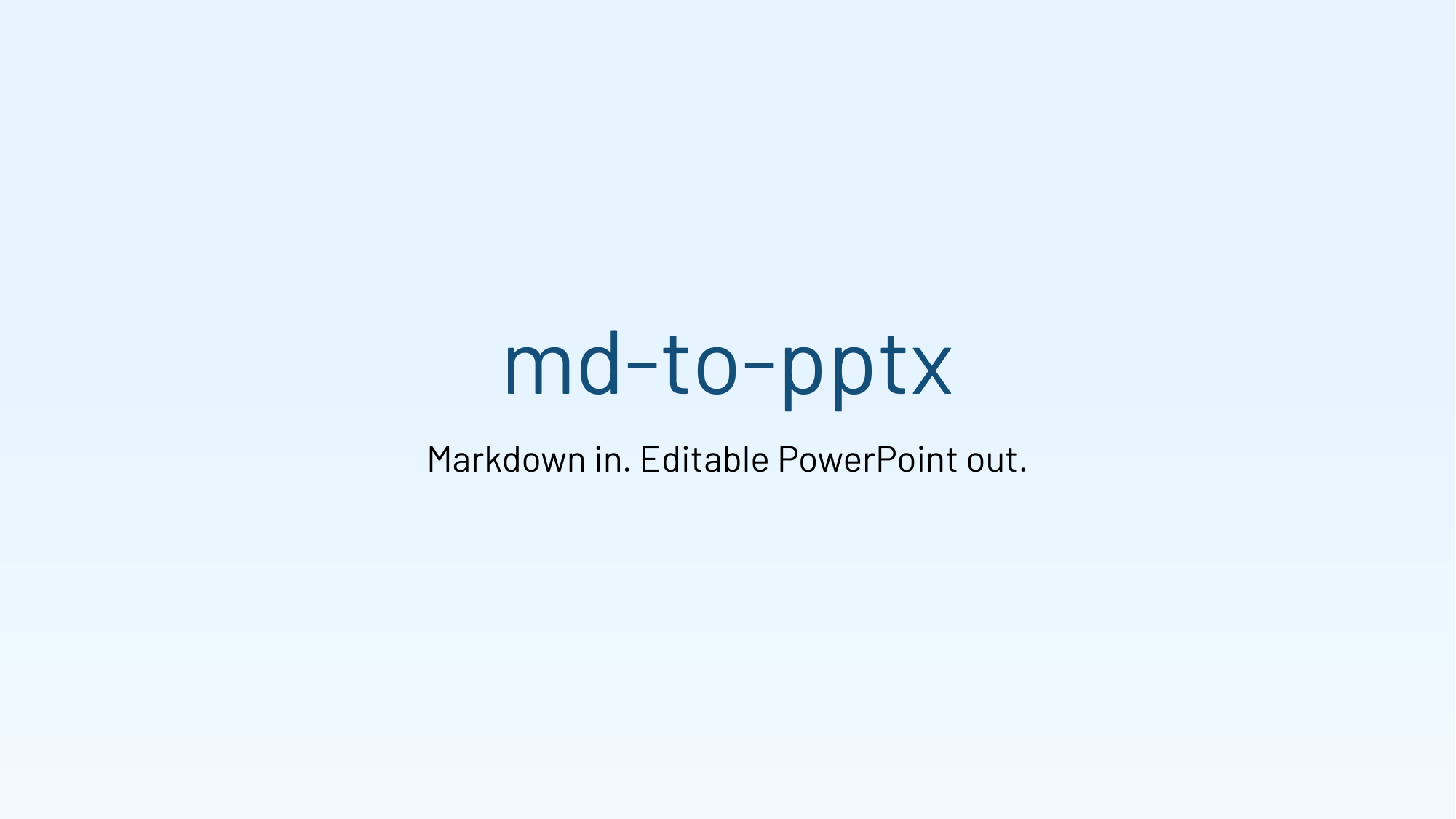

# md-to-pptx
Markdown in. Editable PowerPoint out.